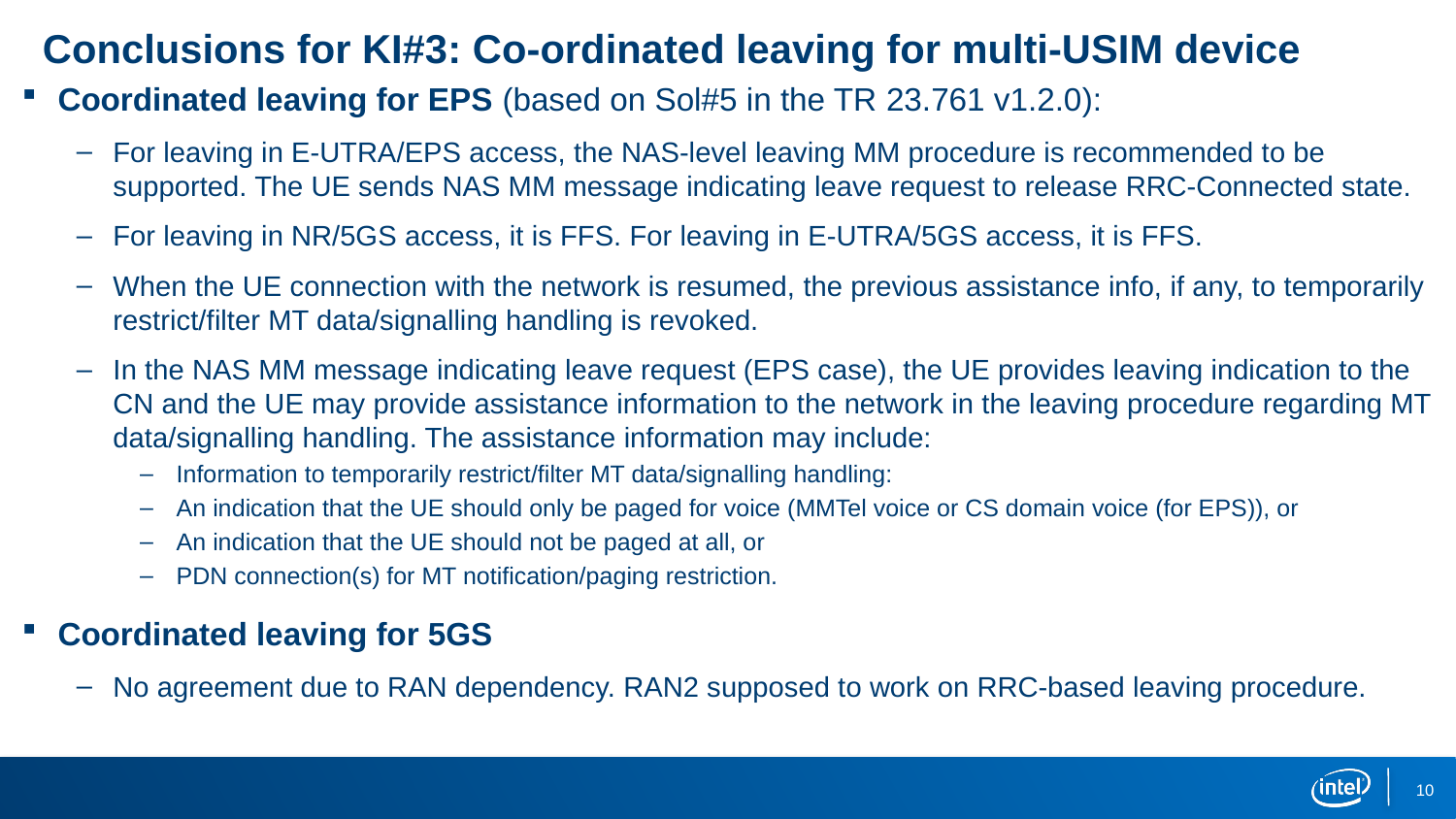

# Conclusions for KI#3: Co-ordinated leaving for multi-USIM device
Coordinated leaving for EPS (based on Sol#5 in the TR 23.761 v1.2.0):
For leaving in E-UTRA/EPS access, the NAS-level leaving MM procedure is recommended to be supported. The UE sends NAS MM message indicating leave request to release RRC-Connected state.
For leaving in NR/5GS access, it is FFS. For leaving in E-UTRA/5GS access, it is FFS.
When the UE connection with the network is resumed, the previous assistance info, if any, to temporarily restrict/filter MT data/signalling handling is revoked.
In the NAS MM message indicating leave request (EPS case), the UE provides leaving indication to the CN and the UE may provide assistance information to the network in the leaving procedure regarding MT data/signalling handling. The assistance information may include:
Information to temporarily restrict/filter MT data/signalling handling:
An indication that the UE should only be paged for voice (MMTel voice or CS domain voice (for EPS)), or
An indication that the UE should not be paged at all, or
PDN connection(s) for MT notification/paging restriction.
Coordinated leaving for 5GS
No agreement due to RAN dependency. RAN2 supposed to work on RRC-based leaving procedure.

10